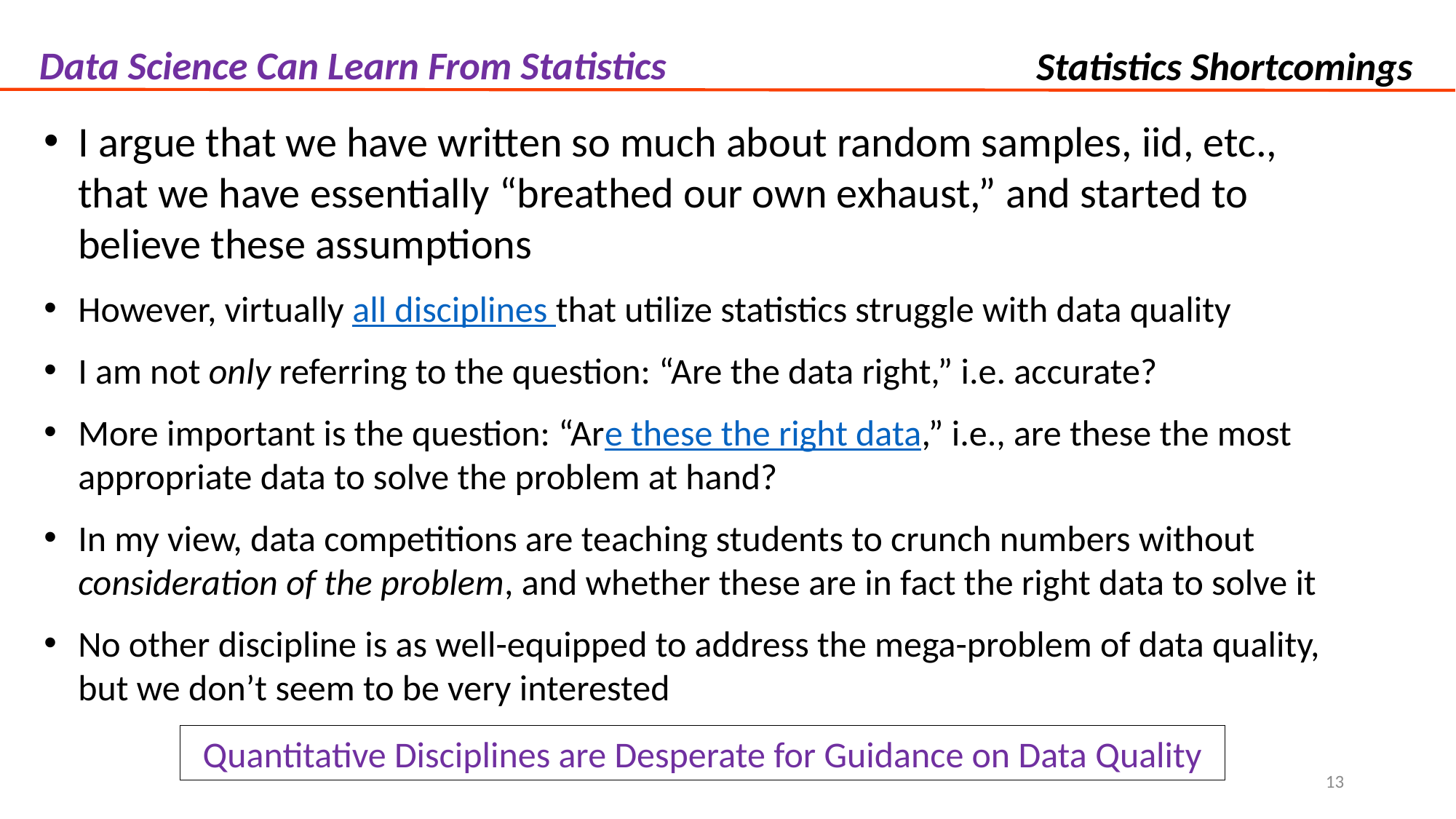

Data Science Can Learn From Statistics
Statistics Shortcomings

I argue that we have written so much about random samples, iid, etc., that we have essentially “breathed our own exhaust,” and started to believe these assumptions
However, virtually all disciplines that utilize statistics struggle with data quality
I am not only referring to the question: “Are the data right,” i.e. accurate?
More important is the question: “Are these the right data,” i.e., are these the most appropriate data to solve the problem at hand?
In my view, data competitions are teaching students to crunch numbers without consideration of the problem, and whether these are in fact the right data to solve it
No other discipline is as well-equipped to address the mega-problem of data quality, but we don’t seem to be very interested
Quantitative Disciplines are Desperate for Guidance on Data Quality
13